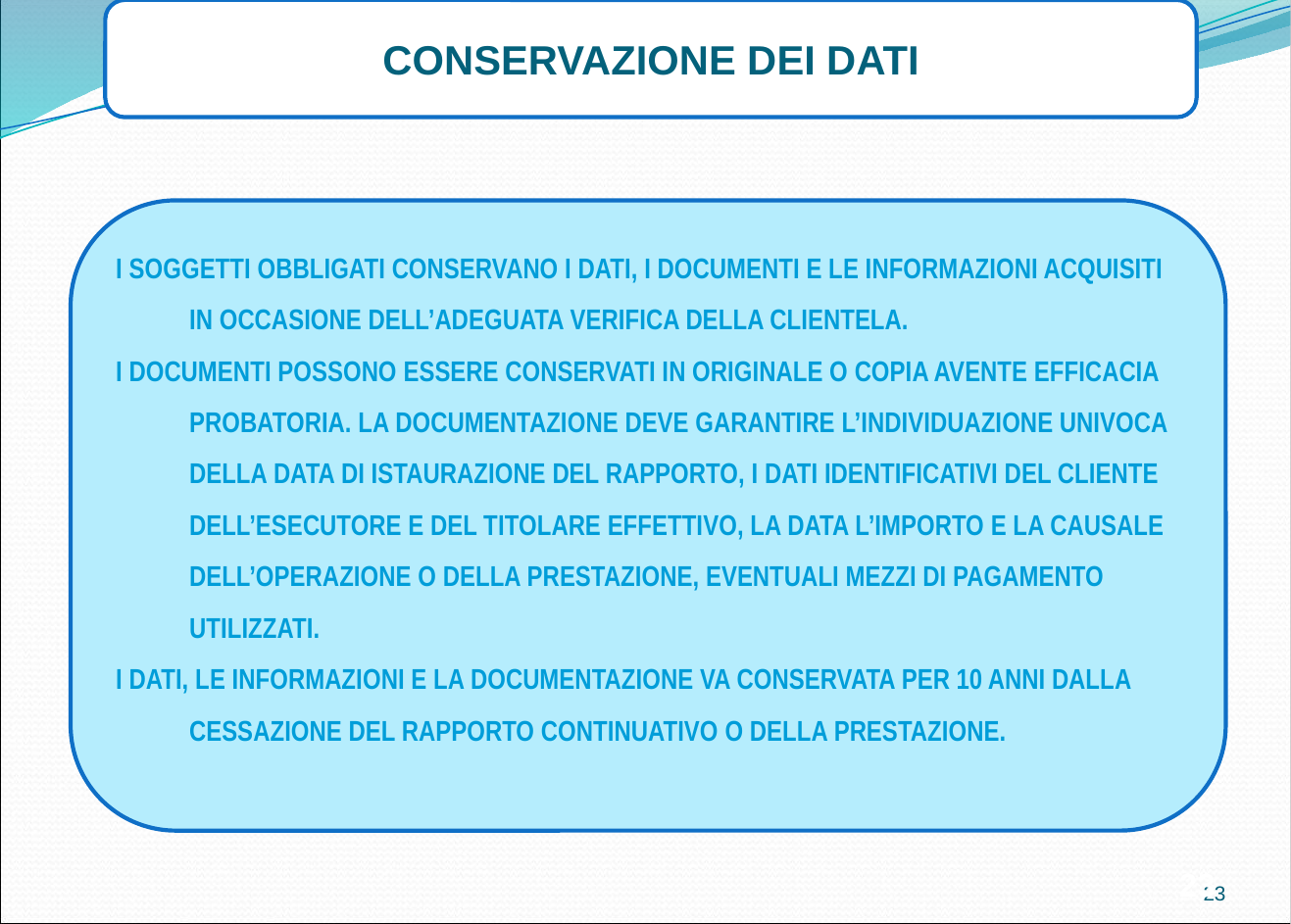

CONSERVAZIONE DEI DATI

I SOGGETTI OBBLIGATI CONSERVANO I DATI, I DOCUMENTI E LE INFORMAZIONI ACQUISITI IN OCCASIONE DELL’ADEGUATA VERIFICA DELLA CLIENTELA.
I DOCUMENTI POSSONO ESSERE CONSERVATI IN ORIGINALE O COPIA AVENTE EFFICACIA PROBATORIA. LA DOCUMENTAZIONE DEVE GARANTIRE L’INDIVIDUAZIONE UNIVOCA DELLA DATA DI ISTAURAZIONE DEL RAPPORTO, I DATI IDENTIFICATIVI DEL CLIENTE DELL’ESECUTORE E DEL TITOLARE EFFETTIVO, LA DATA L’IMPORTO E LA CAUSALE DELL’OPERAZIONE O DELLA PRESTAZIONE, EVENTUALI MEZZI DI PAGAMENTO UTILIZZATI.
I DATI, LE INFORMAZIONI E LA DOCUMENTAZIONE VA CONSERVATA PER 10 ANNI DALLA CESSAZIONE DEL RAPPORTO CONTINUATIVO O DELLA PRESTAZIONE.

23
23